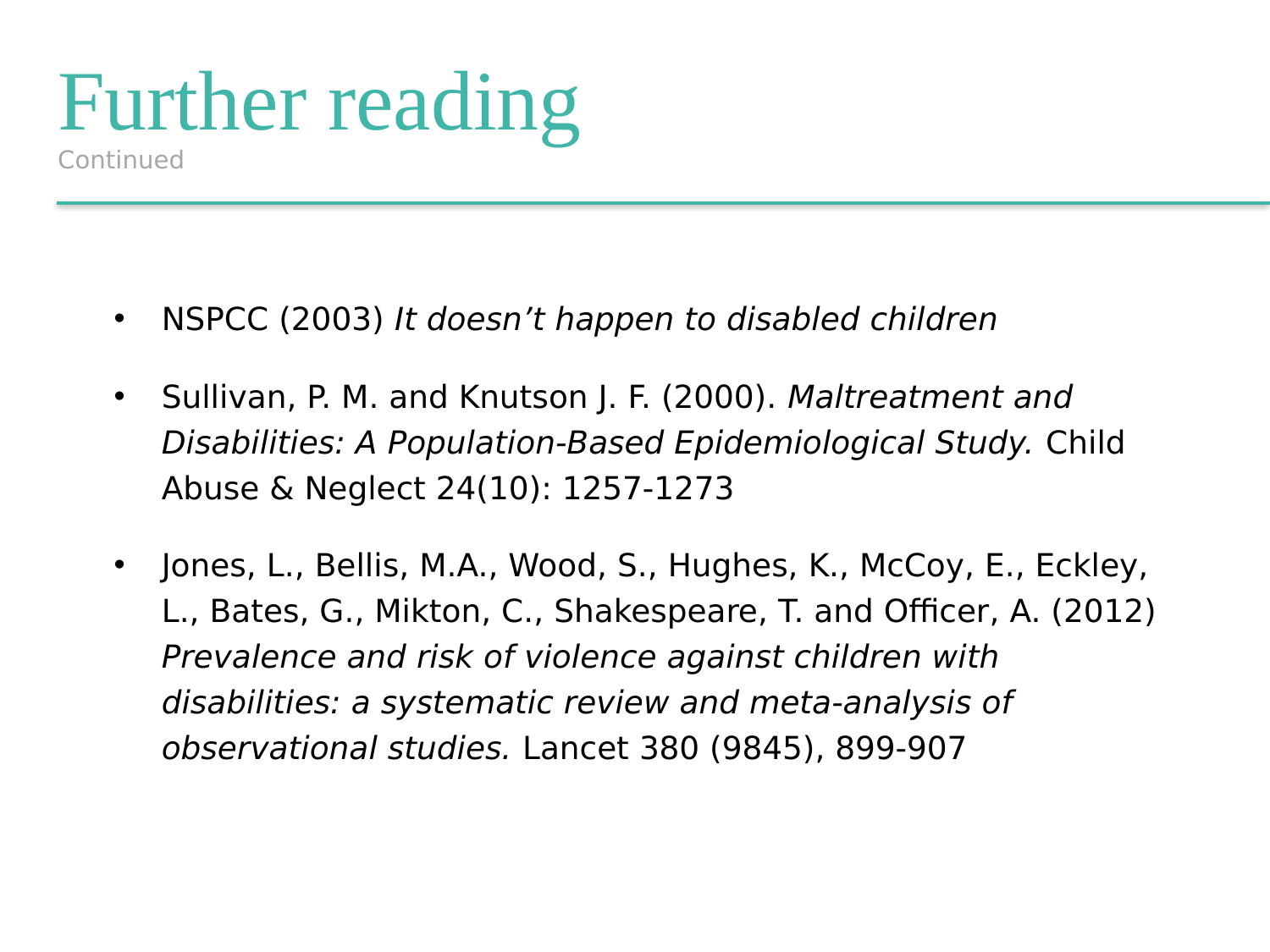

Further reading
Continued
NSPCC (2003) It doesn’t happen to disabled children

Sullivan, P. M. and Knutson J. F. (2000). Maltreatment and Disabilities: A Population-Based Epidemiological Study. Child Abuse & Neglect 24(10): 1257-1273

Jones, L., Bellis, M.A., Wood, S., Hughes, K., McCoy, E., Eckley, L., Bates, G., Mikton, C., Shakespeare, T. and Officer, A. (2012) Prevalence and risk of violence against children with disabilities: a systematic review and meta-analysis of observational studies. Lancet 380 (9845), 899-907